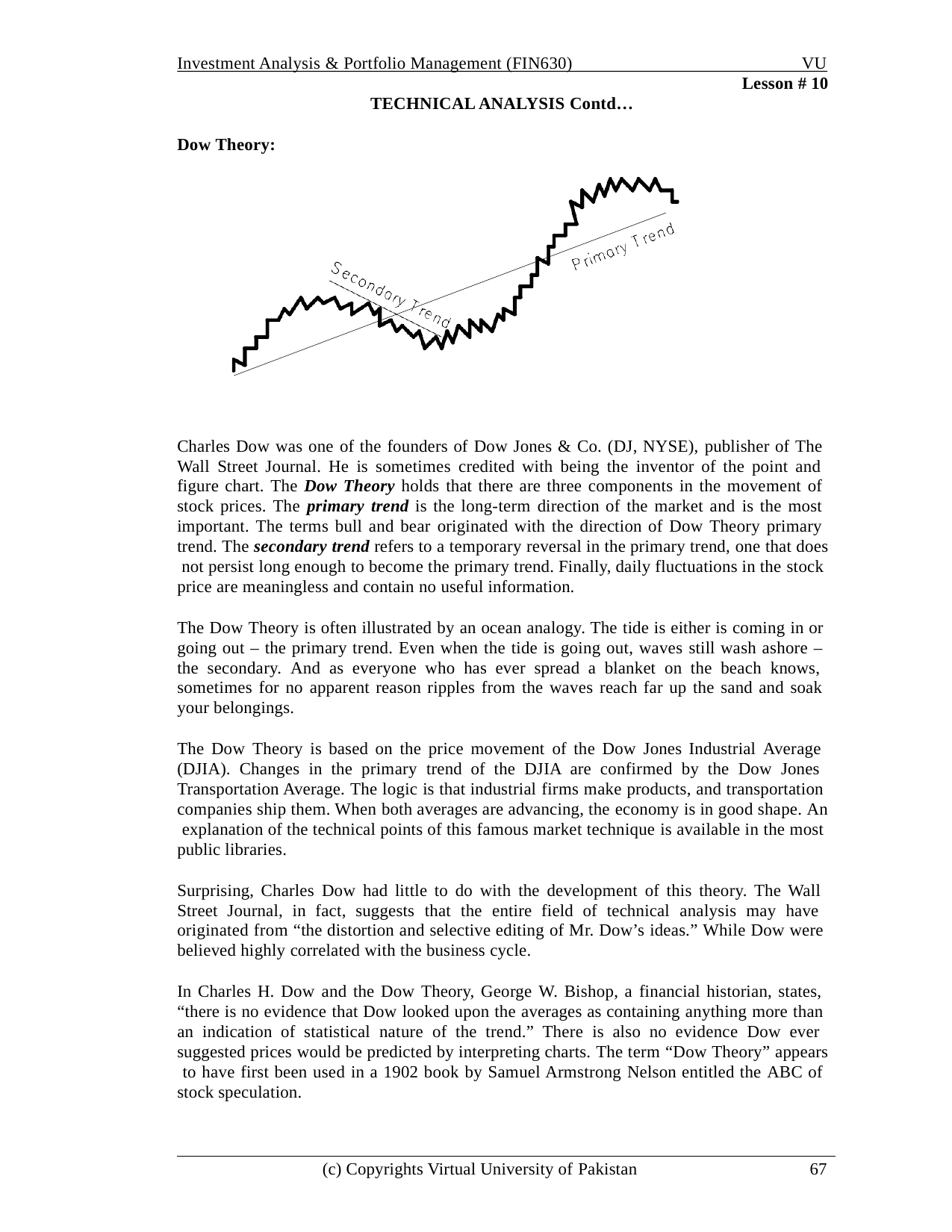

Investment Analysis & Portfolio Management (FIN630)
VU
Lesson # 10
TECHNICAL ANALYSIS Contd…

Dow Theory:

Charles Dow was one of the founders of Dow Jones & Co. (DJ, NYSE), publisher of The  Wall Street Journal. He is sometimes credited with being the inventor of the point and  figure chart. The Dow Theory holds that there are three components in the movement of  stock prices. The primary trend is the long-term direction of the market and is the most  important. The terms bull and bear originated with the direction of Dow Theory primary  trend. The secondary trend refers to a temporary reversal in the primary trend, one that does  not persist long enough to become the primary trend. Finally, daily fluctuations in the stock  price are meaningless and contain no useful information.

The Dow Theory is often illustrated by an ocean analogy. The tide is either is coming in or  going out – the primary trend. Even when the tide is going out, waves still wash ashore –  the secondary. And as everyone who has ever spread a blanket on the beach knows,  sometimes for no apparent reason ripples from the waves reach far up the sand and soak  your belongings.

The Dow Theory is based on the price movement of the Dow Jones Industrial Average  (DJIA). Changes in the primary trend of the DJIA are confirmed by the Dow Jones  Transportation Average. The logic is that industrial firms make products, and transportation  companies ship them. When both averages are advancing, the economy is in good shape. An  explanation of the technical points of this famous market technique is available in the most  public libraries.

Surprising, Charles Dow had little to do with the development of this theory. The Wall  Street Journal, in fact, suggests that the entire field of technical analysis may have  originated from “the distortion and selective editing of Mr. Dow’s ideas.” While Dow were  believed highly correlated with the business cycle.

In Charles H. Dow and the Dow Theory, George W. Bishop, a financial historian, states,  “there is no evidence that Dow looked upon the averages as containing anything more than  an indication of statistical nature of the trend.” There is also no evidence Dow ever  suggested prices would be predicted by interpreting charts. The term “Dow Theory” appears  to have first been used in a 1902 book by Samuel Armstrong Nelson entitled the ABC of  stock speculation.
(c) Copyrights Virtual University of Pakistan
67